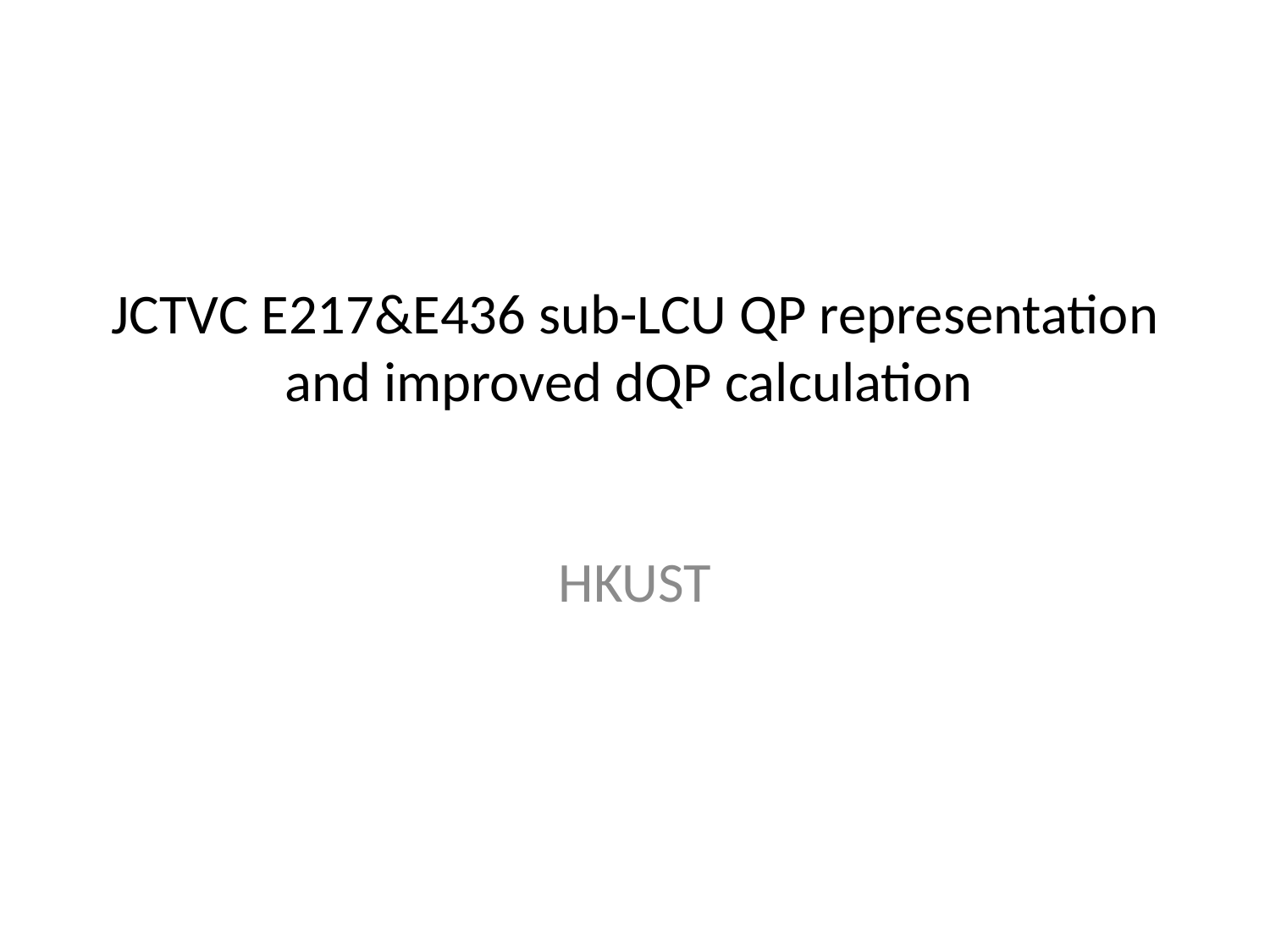

# JCTVC E217&E436 sub-LCU QP representation and improved dQP calculation
HKUST